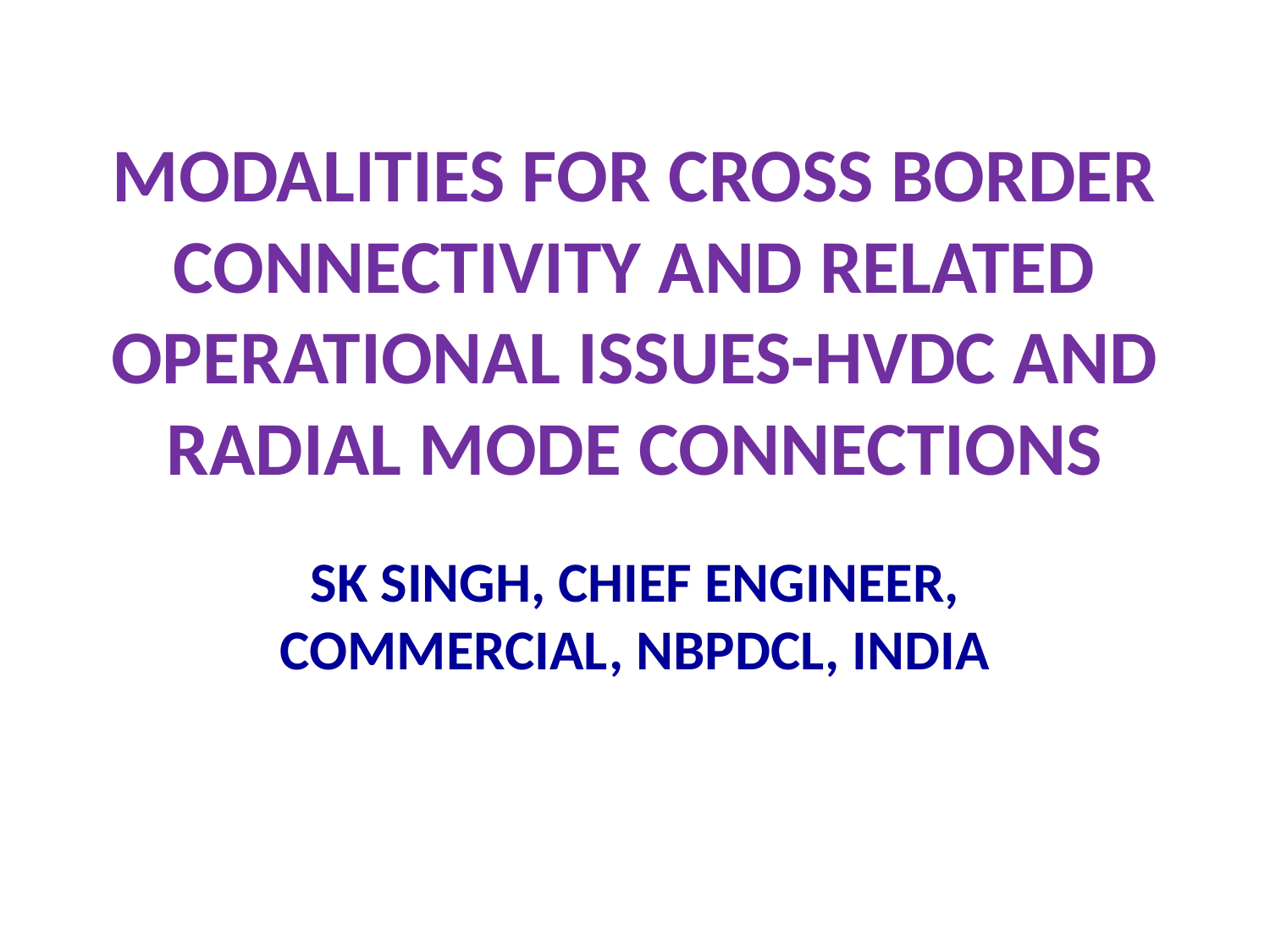

# MODALITIES FOR CROSS BORDER CONNECTIVITY AND RELATED OPERATIONAL ISSUES-HVDC AND RADIAL MODE CONNECTIONS
SK SINGH, CHIEF ENGINEER, COMMERCIAL, NBPDCL, INDIA